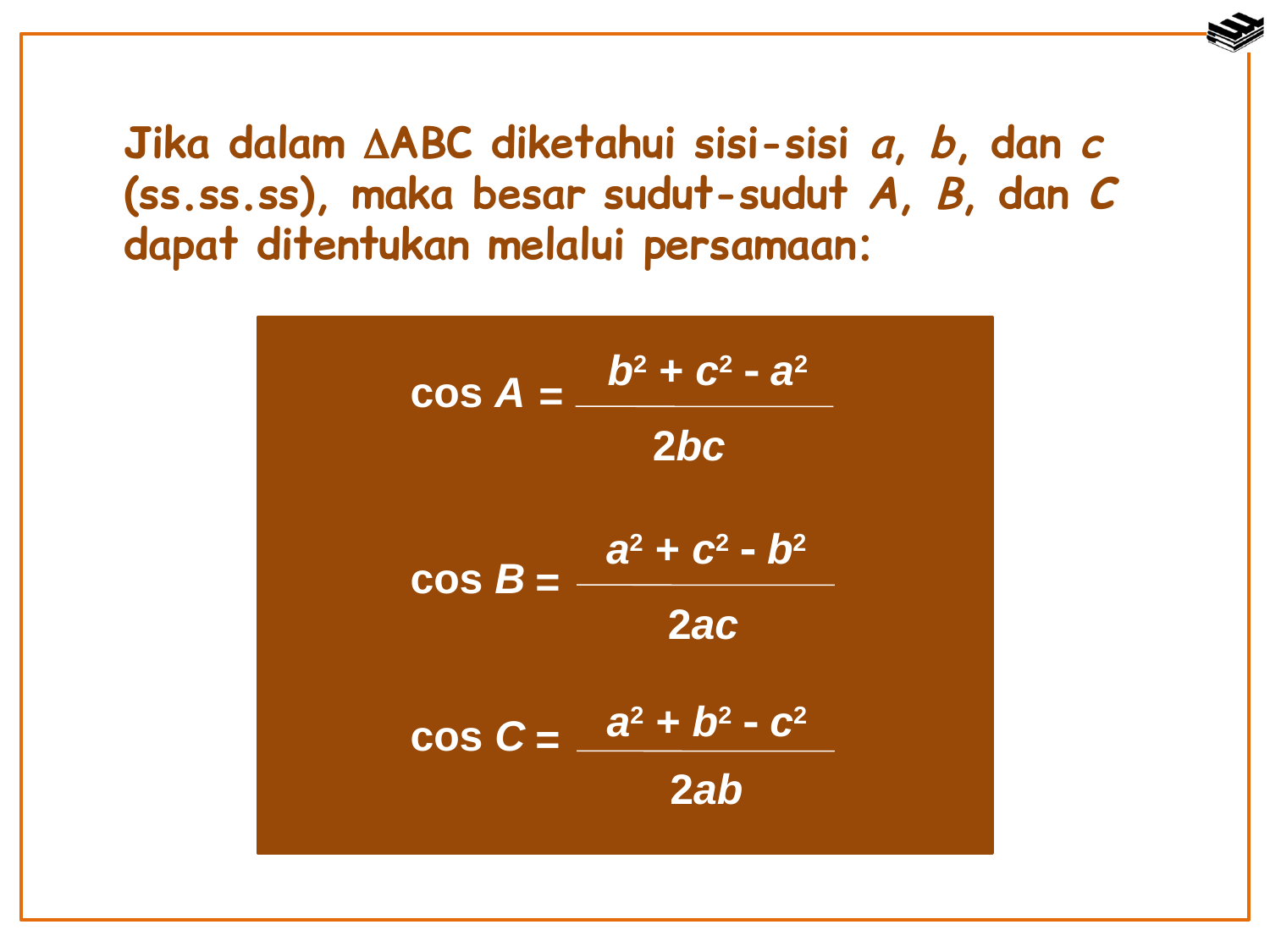

Jika dalam ΔABC diketahui sisi-sisi a, b, dan c (ss.ss.ss), maka besar sudut-sudut A, B, dan C dapat ditentukan melalui persamaan:

b2 + c2 − a2
cos A
=
2bc
a2 + c2 − b2
cos B
=
2ac
a2 + b2 − c2
cos C
=
2ab